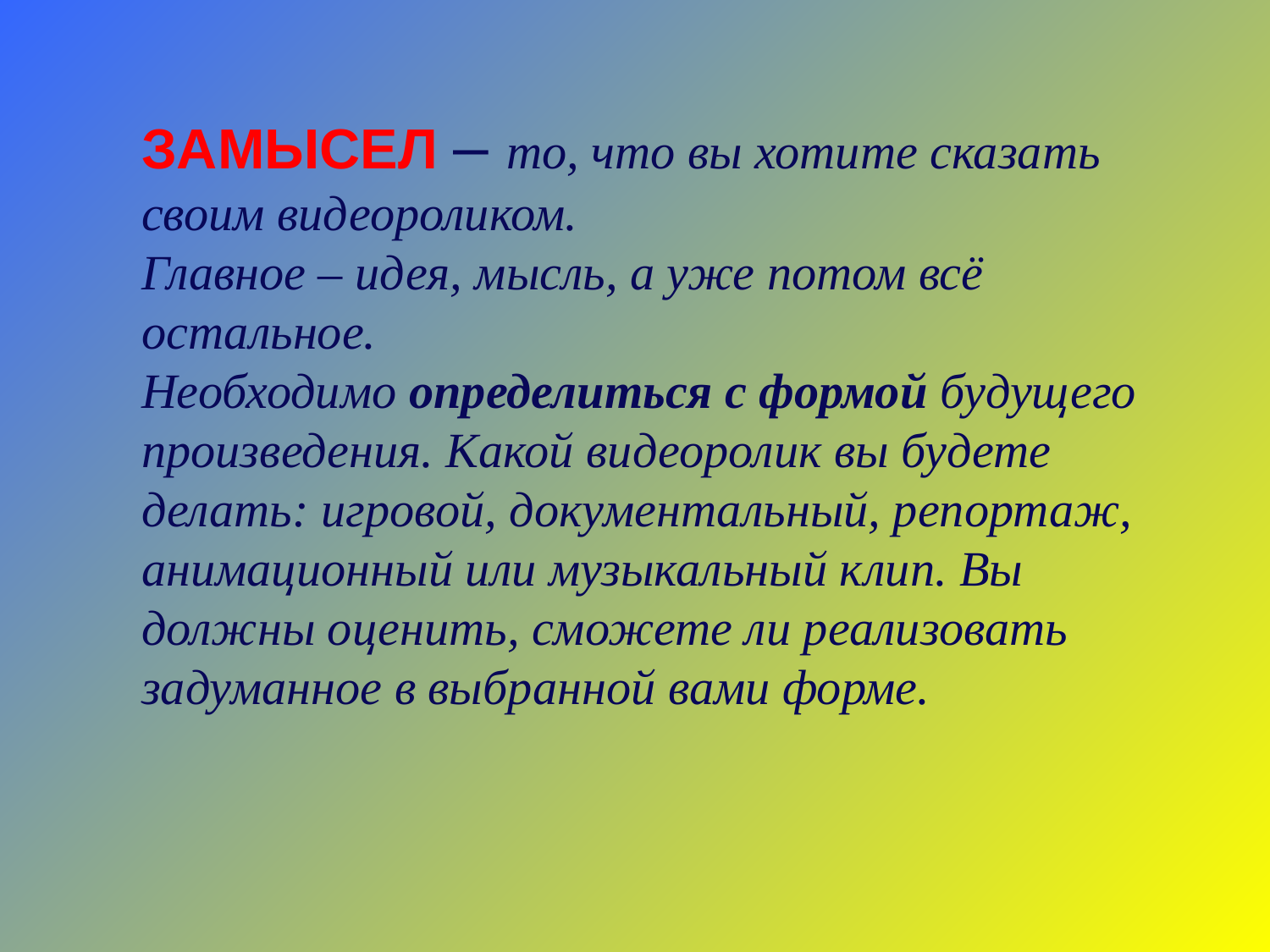

ЗАМЫСЕЛ – то, что вы хотите сказать своим видеороликом.
Главное – идея, мысль, а уже потом всё остальное.
Необходимо определиться с формой будущего произведения. Какой видеоролик вы будете делать: игровой, документальный, репортаж, анимационный или музыкальный клип. Вы должны оценить, сможете ли реализовать задуманное в выбранной вами форме.